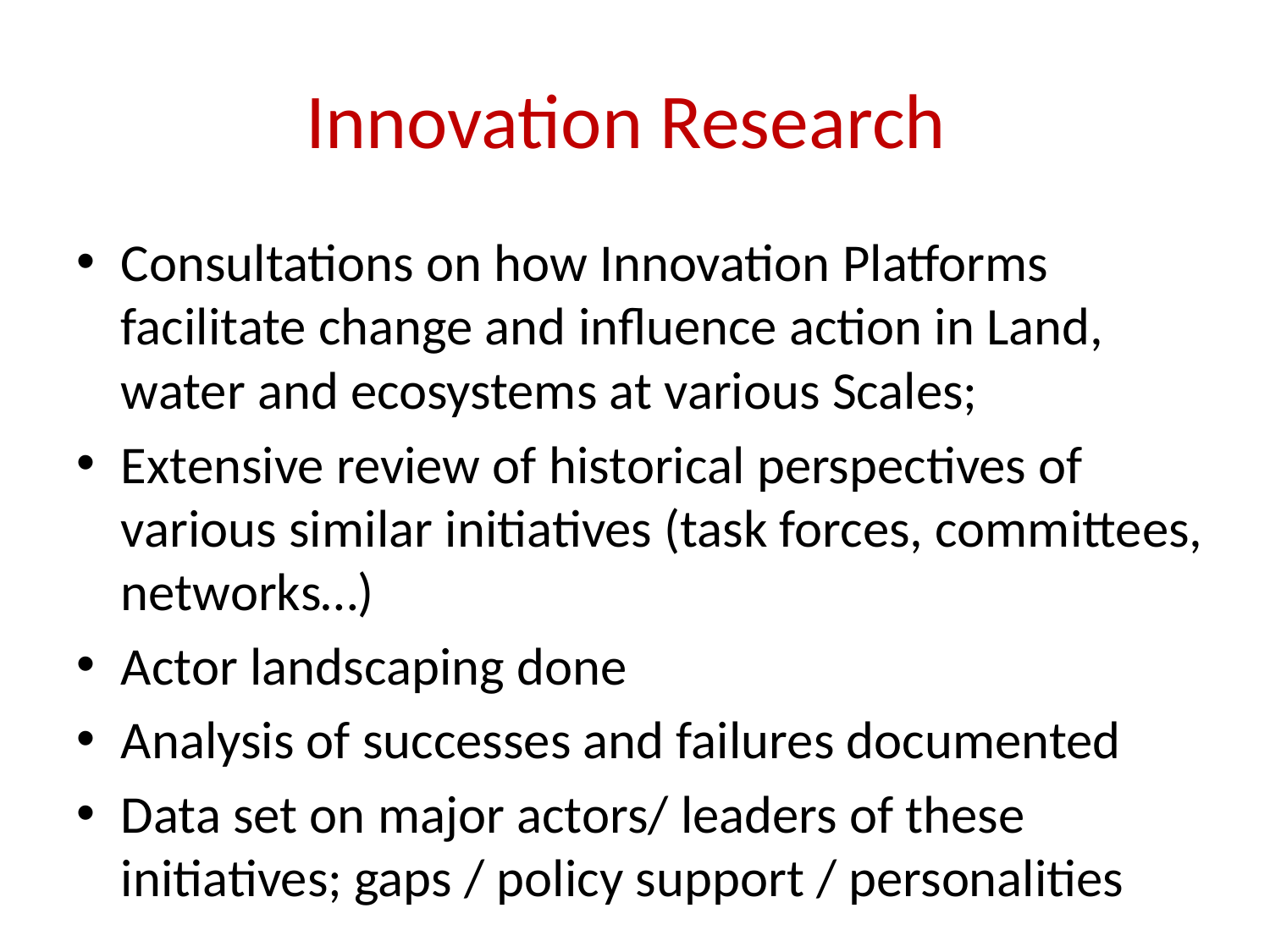

# Innovation Research
Consultations on how Innovation Platforms facilitate change and influence action in Land, water and ecosystems at various Scales;
Extensive review of historical perspectives of various similar initiatives (task forces, committees, networks…)
Actor landscaping done
Analysis of successes and failures documented
Data set on major actors/ leaders of these initiatives; gaps / policy support / personalities